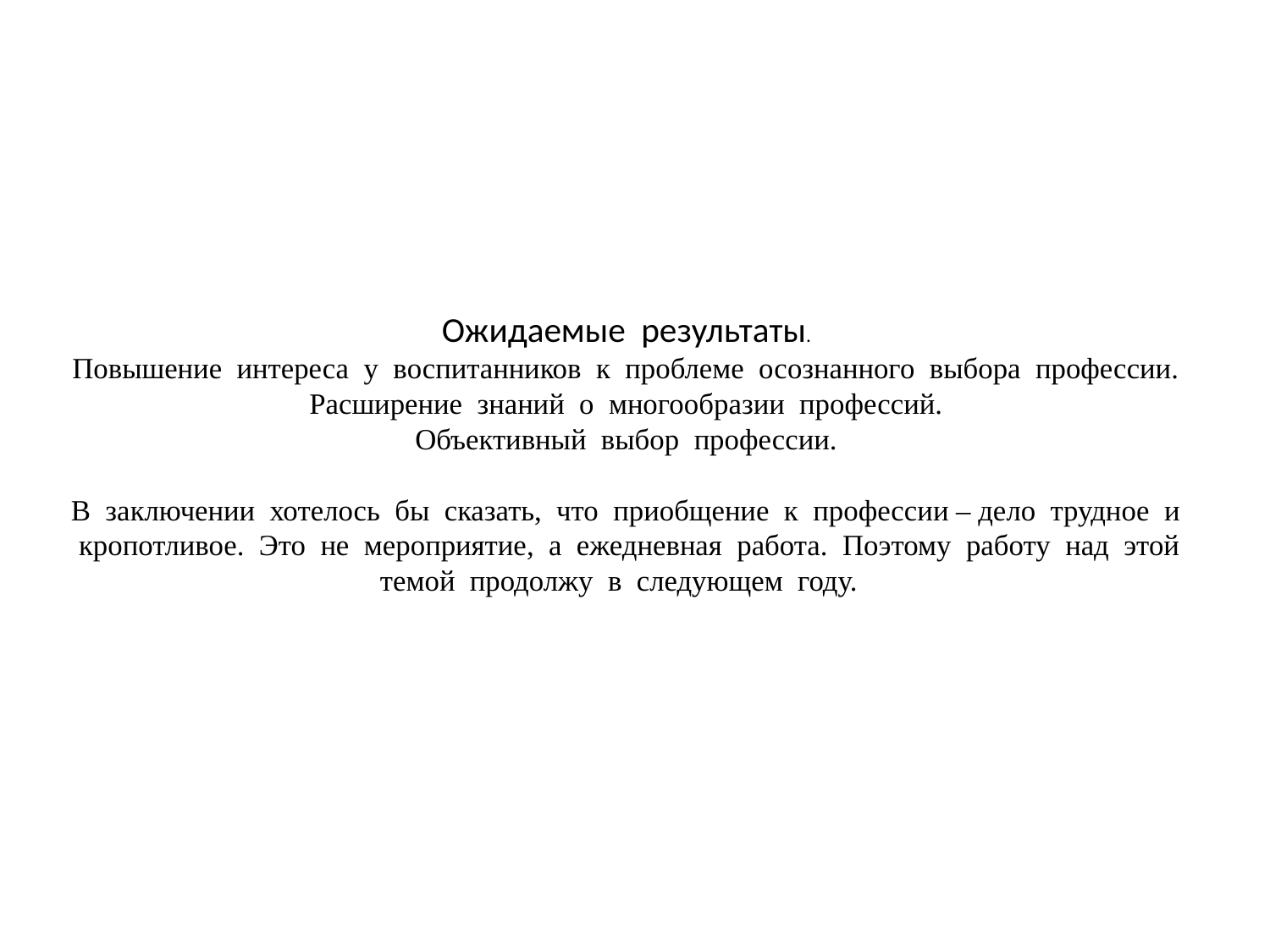

# Ожидаемые  результаты. Повышение  интереса  у  воспитанников  к  проблеме  осознанного  выбора  профессии. Расширение  знаний  о  многообразии  профессий. Объективный  выбор  профессии. В  заключении  хотелось  бы  сказать,  что  приобщение  к  профессии – дело  трудное  и  кропотливое.  Это  не  мероприятие,  а  ежедневная  работа.  Поэтому  работу  над  этой  темой  продолжу  в  следующем  году.